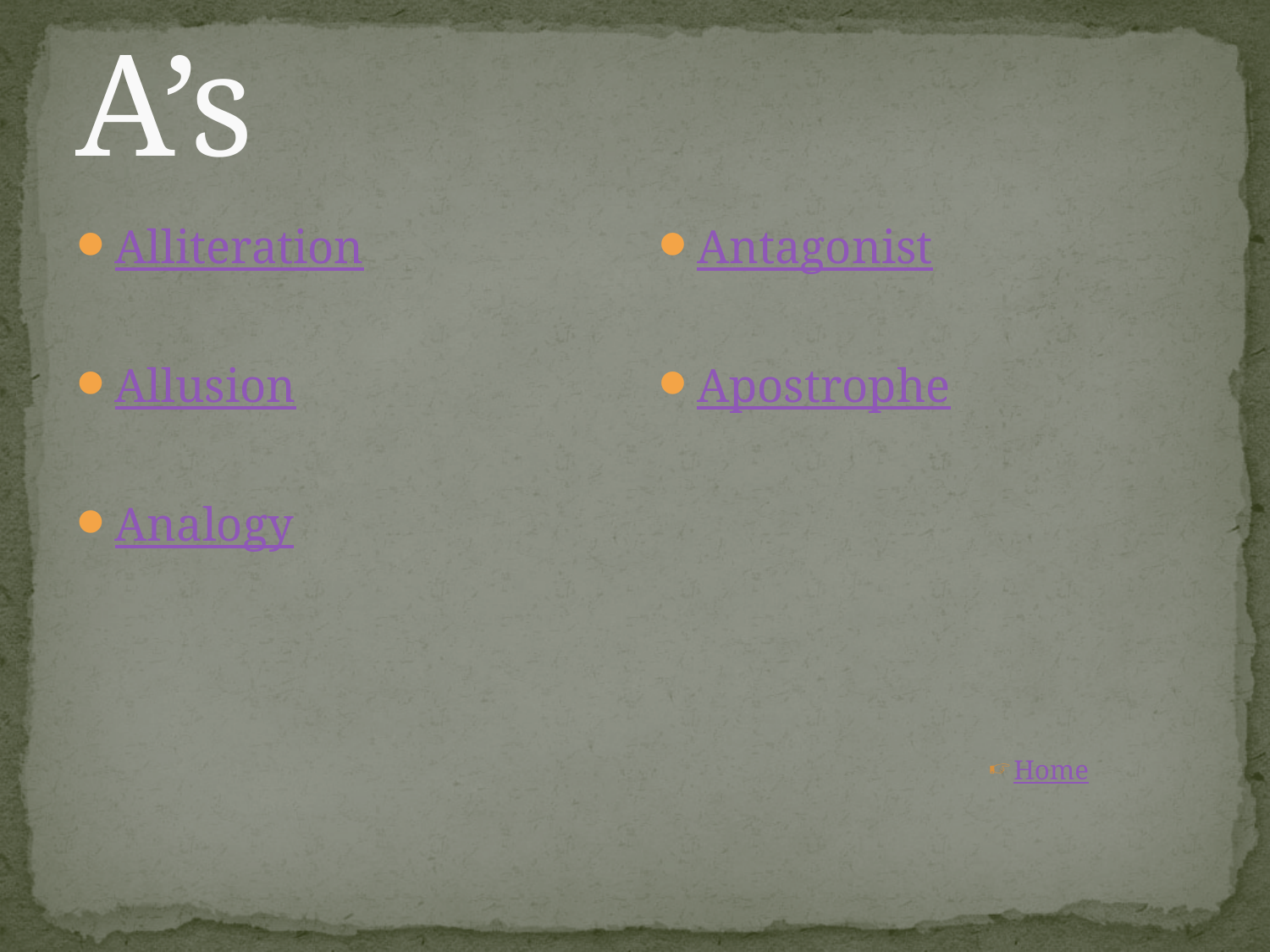

# A’s
Alliteration

Allusion

Analogy

Antagonist

Apostrophe

Home